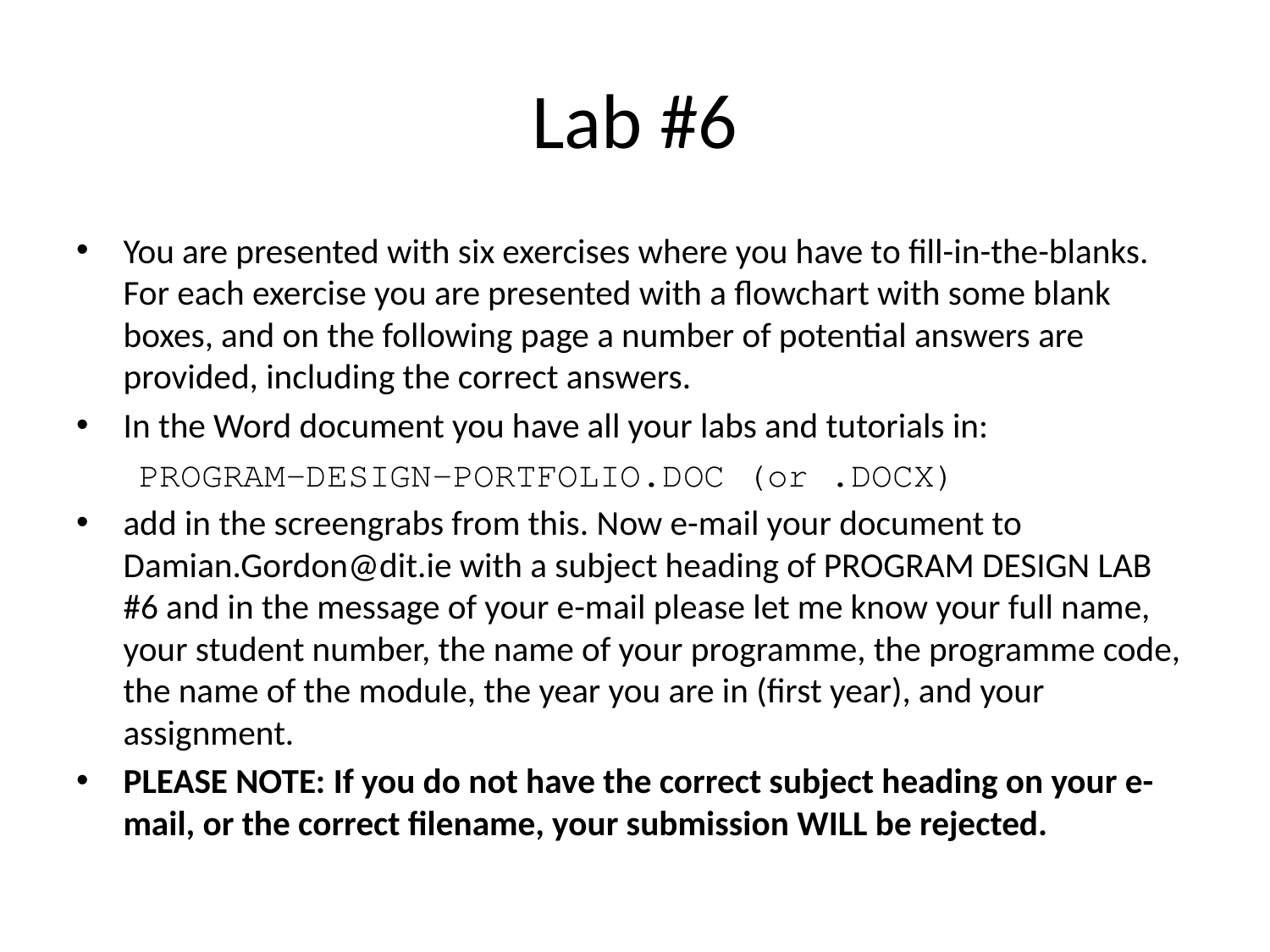

# Lab #6
You are presented with six exercises where you have to fill-in-the-blanks. For each exercise you are presented with a flowchart with some blank boxes, and on the following page a number of potential answers are provided, including the correct answers.
In the Word document you have all your labs and tutorials in:
   PROGRAM-DESIGN-PORTFOLIO.DOC (or .DOCX)
add in the screengrabs from this. Now e-mail your document to Damian.Gordon@dit.ie with a subject heading of PROGRAM DESIGN LAB #6 and in the message of your e-mail please let me know your full name, your student number, the name of your programme, the programme code, the name of the module, the year you are in (first year), and your assignment.
PLEASE NOTE: If you do not have the correct subject heading on your e-mail, or the correct filename, your submission WILL be rejected.